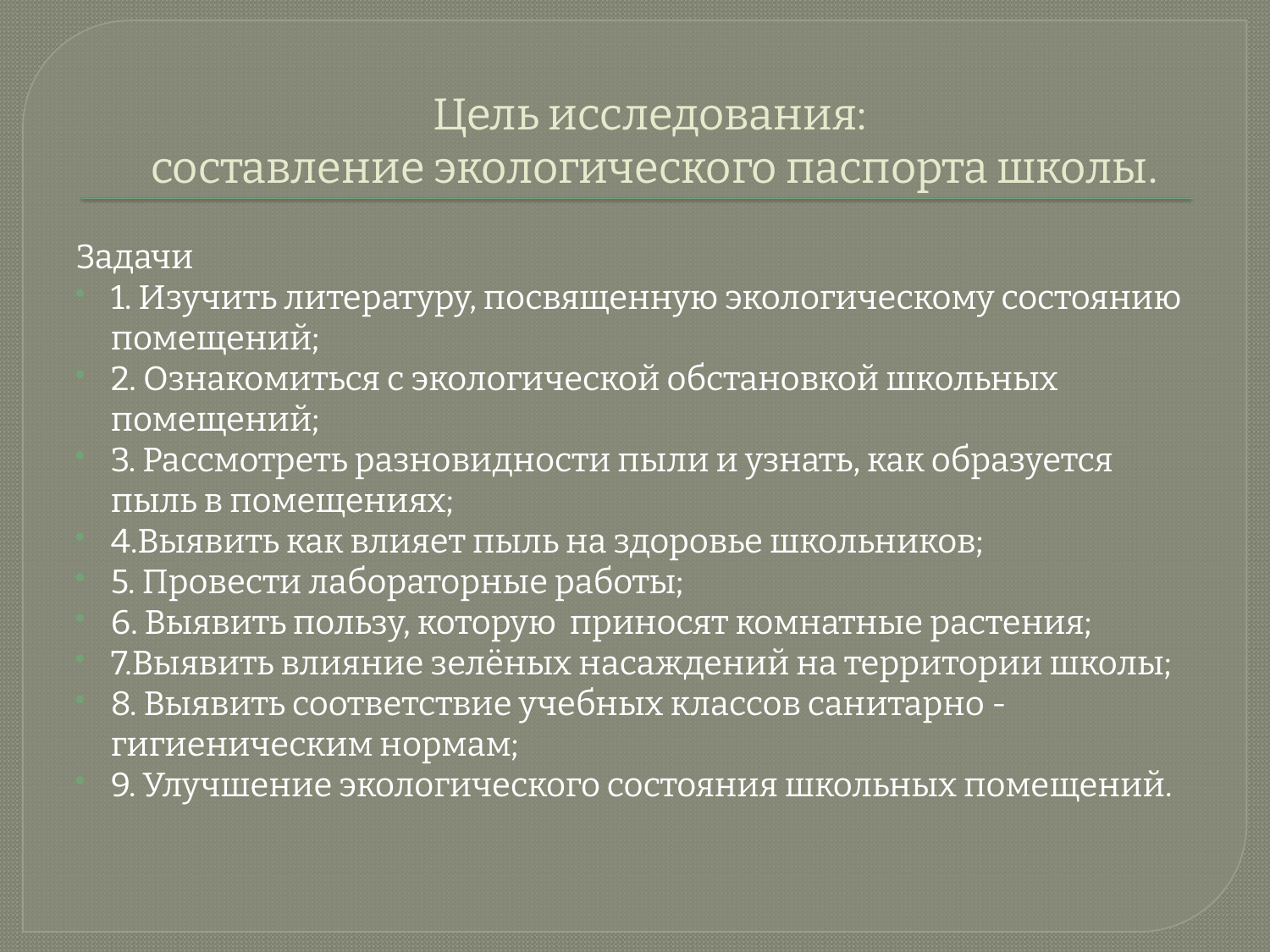

# Цель исследования: составление экологического паспорта школы.
Задачи
1. Изучить литературу, посвященную экологическому состоянию помещений;
2. Ознакомиться с экологической обстановкой школьных помещений;
3. Рассмотреть разновидности пыли и узнать, как образуется пыль в помещениях;
4.Выявить как влияет пыль на здоровье школьников;
5. Провести лабораторные работы;
6. Выявить пользу, которую  приносят комнатные растения;
7.Выявить влияние зелёных насаждений на территории школы;
8. Выявить соответствие учебных классов санитарно - гигиеническим нормам;
9. Улучшение экологического состояния школьных помещений.